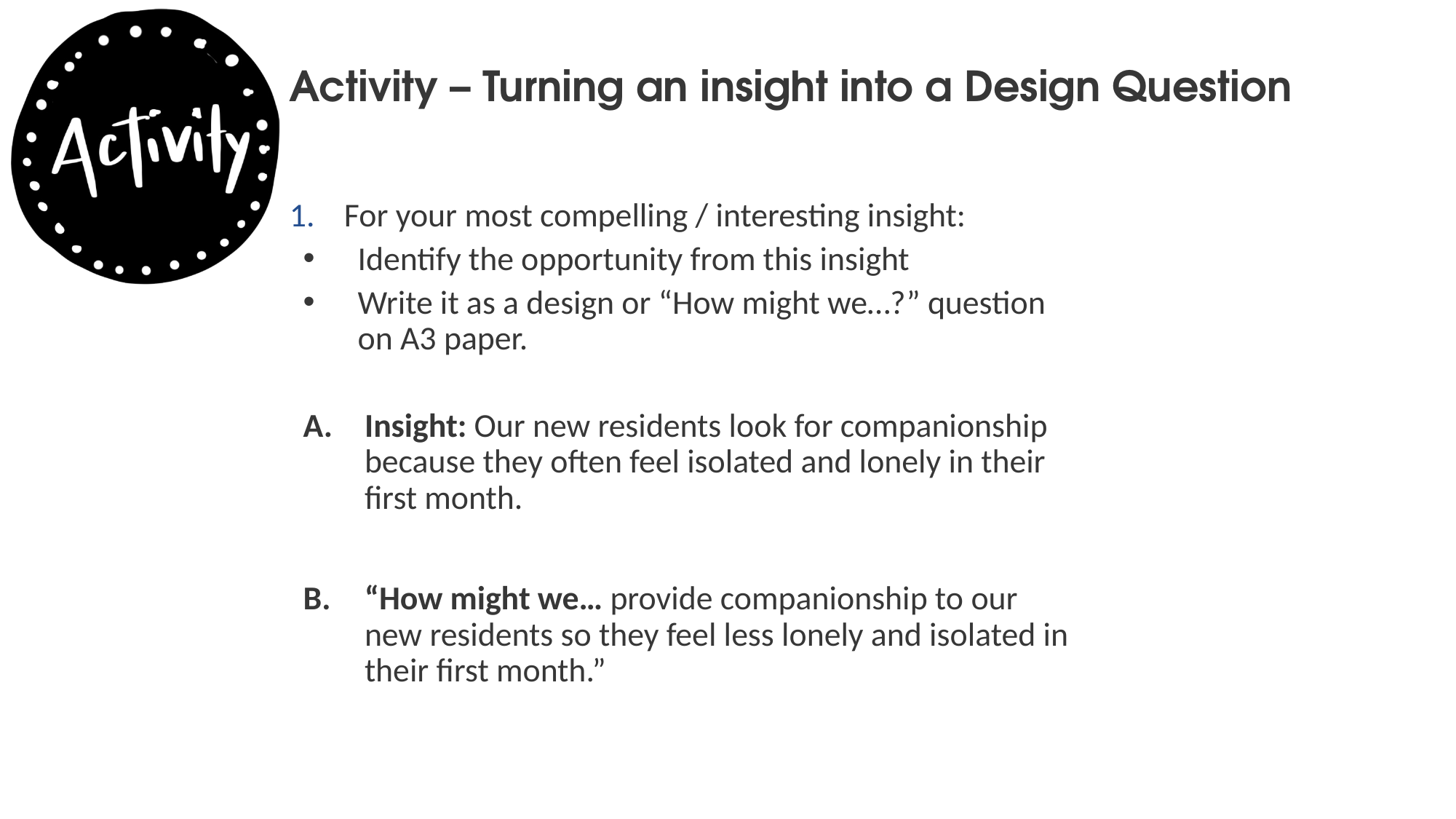

# Activity – Turning an insight into a Design Question
For your most compelling / interesting insight:
Identify the opportunity from this insight
Write it as a design or “How might we…?” question on A3 paper.

Insight: Our new residents look for companionship because they often feel isolated and lonely in their first month.

“How might we… provide companionship to our new residents so they feel less lonely and isolated in their first month.”